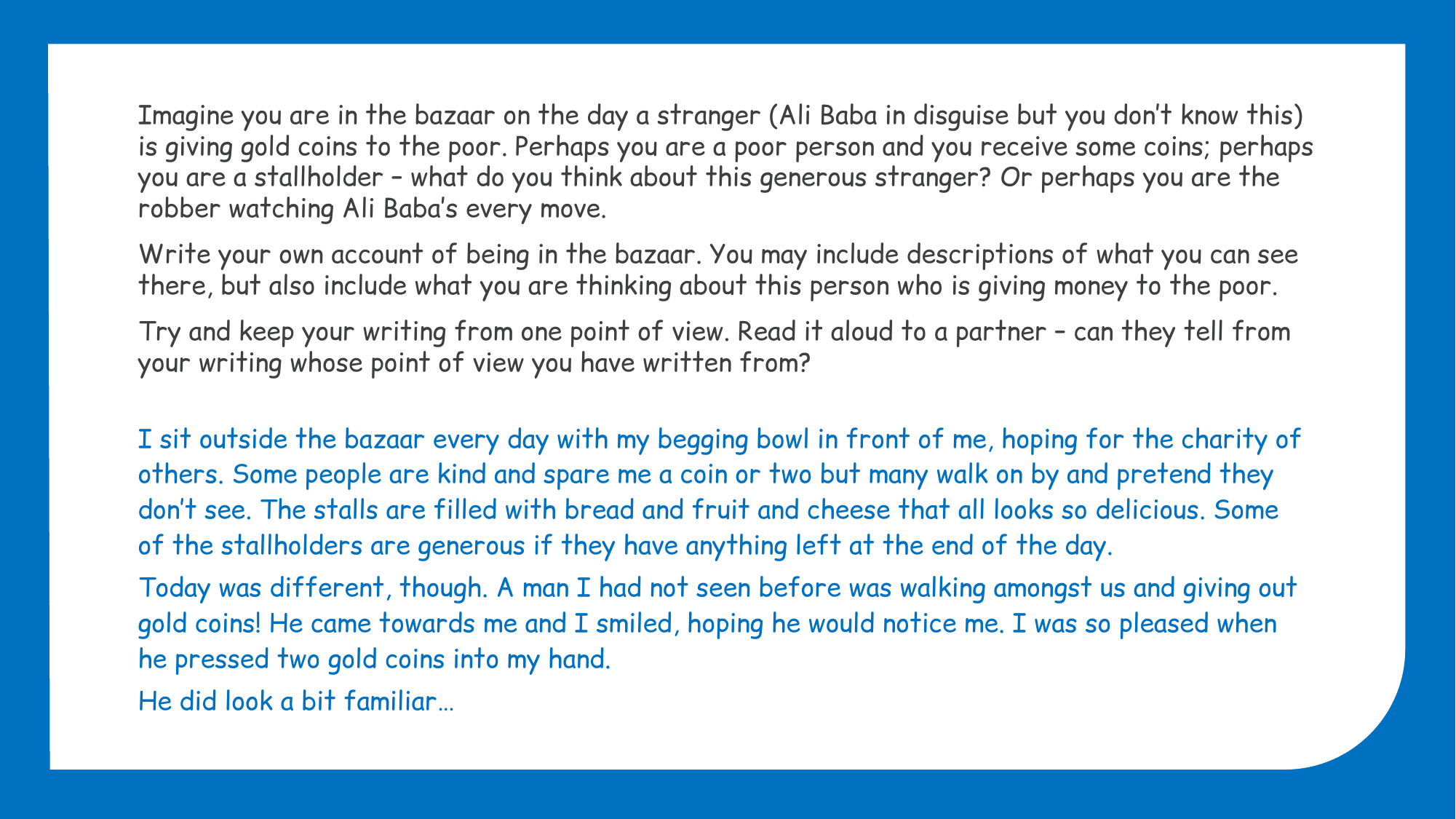

Imagine you are in the bazaar on the day a stranger (Ali Baba in disguise but you don’t know this) is giving gold coins to the poor. Perhaps you are a poor person and you receive some coins; perhaps you are a stallholder – what do you think about this generous stranger? Or perhaps you are the robber watching Ali Baba’s every move.
Write your own account of being in the bazaar. You may include descriptions of what you can see there, but also include what you are thinking about this person who is giving money to the poor.
Try and keep your writing from one point of view. Read it aloud to a partner – can they tell from your writing whose point of view you have written from?
I sit outside the bazaar every day with my begging bowl in front of me, hoping for the charity of others. Some people are kind and spare me a coin or two but many walk on by and pretend they don’t see. The stalls are filled with bread and fruit and cheese that all looks so delicious. Some of the stallholders are generous if they have anything left at the end of the day.
Today was different, though. A man I had not seen before was walking amongst us and giving out gold coins! He came towards me and I smiled, hoping he would notice me. I was so pleased when he pressed two gold coins into my hand.
He did look a bit familiar…